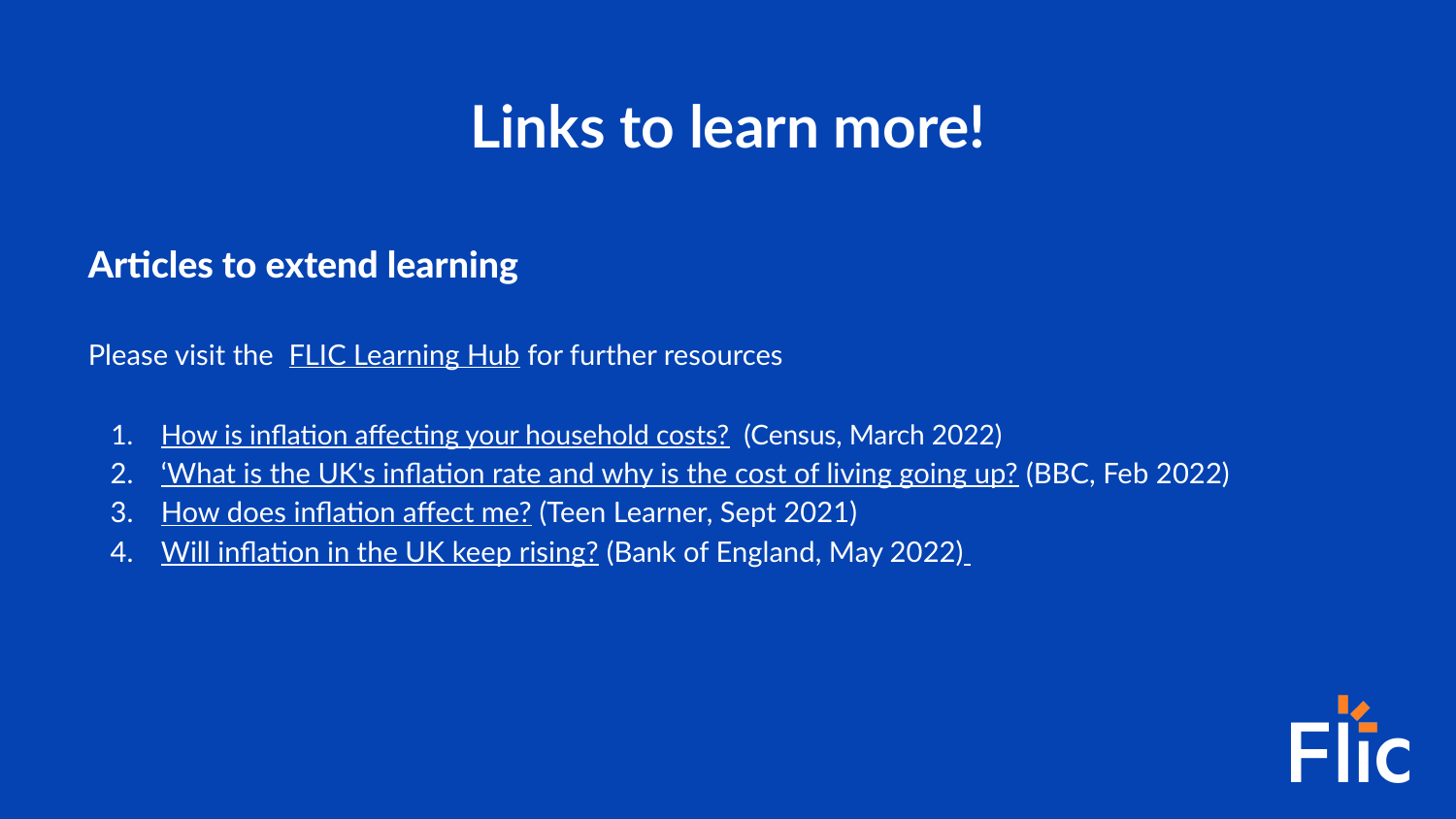

Links to learn more!
Articles to extend learning

Please visit the  FLIC Learning Hub for further resources

How is inflation affecting your household costs?  (Census, March 2022)
‘What is the UK's inflation rate and why is the cost of living going up? (BBC, Feb 2022)
How does inflation affect me? (Teen Learner, Sept 2021)
Will inflation in the UK keep rising? (Bank of England, May 2022)